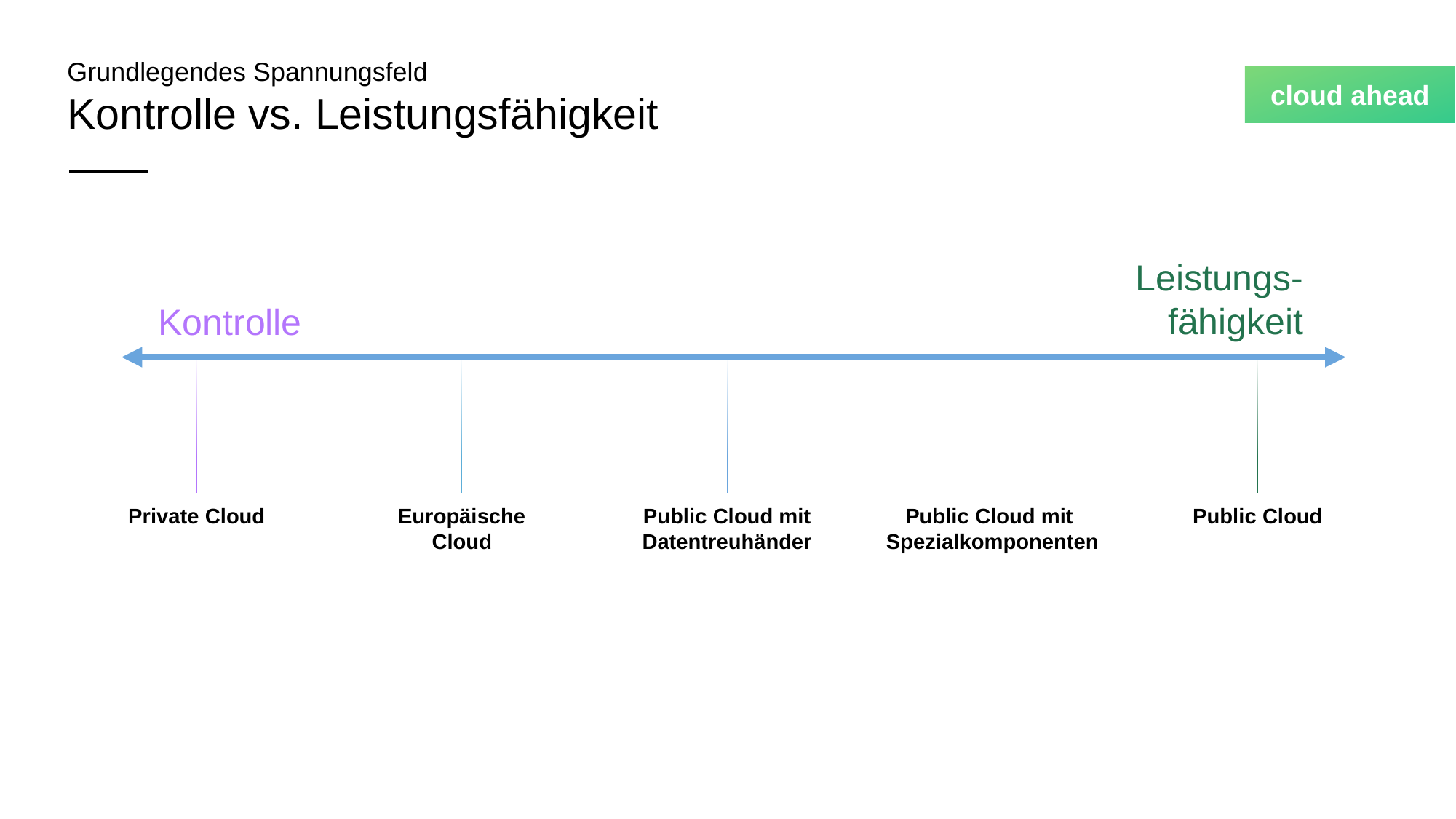

# Grundlegendes Spannungsfeld Kontrolle vs. Leistungsfähigkeit
Leistungs-
fähigkeit
Kontrolle

Private Cloud
Europäische
Cloud
Public Cloud mit
Datentreuhänder
Public Cloud mit
Spezialkomponenten
Public Cloud